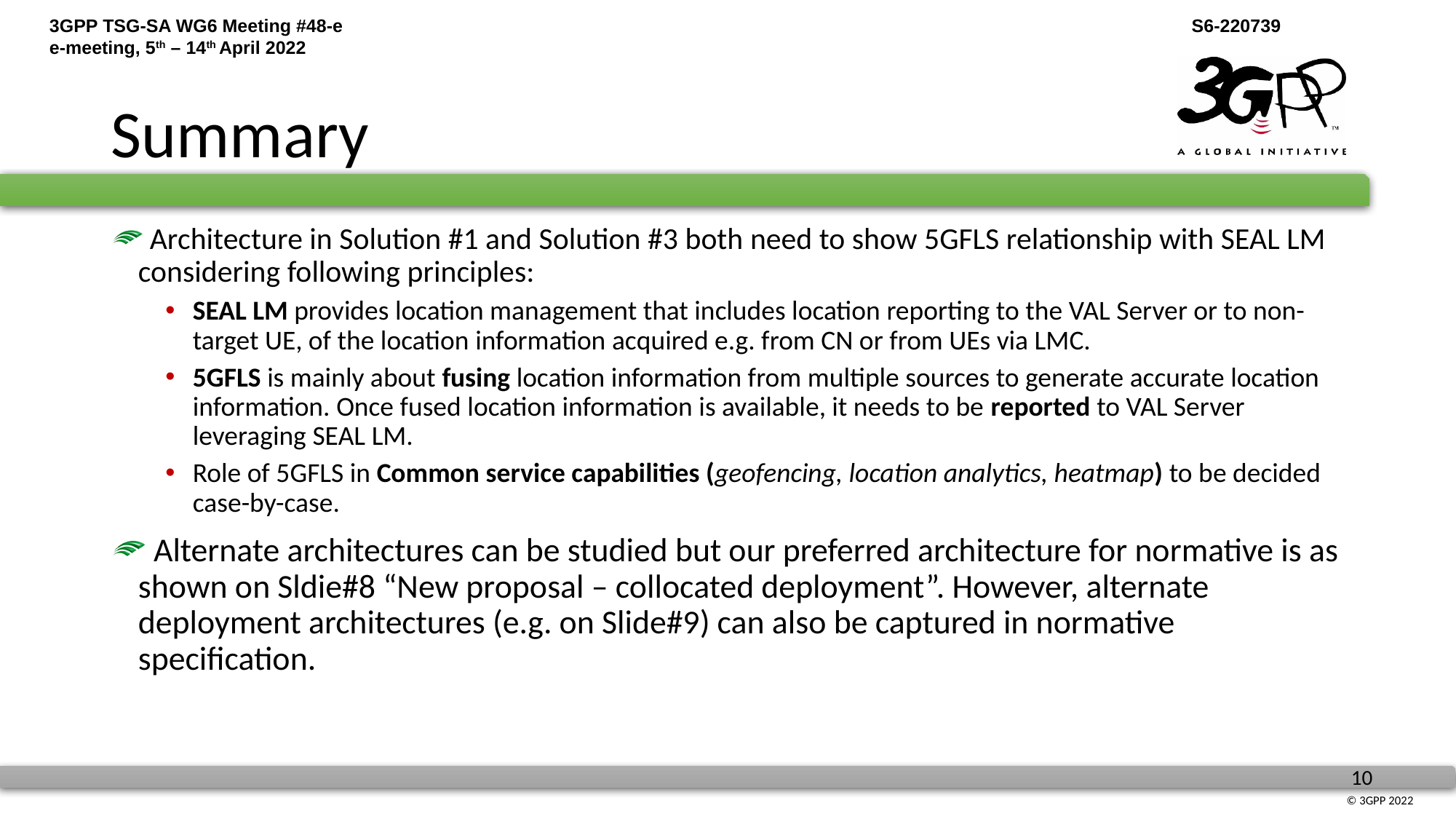

# Summary
 Architecture in Solution #1 and Solution #3 both need to show 5GFLS relationship with SEAL LM considering following principles:
SEAL LM provides location management that includes location reporting to the VAL Server or to non-target UE, of the location information acquired e.g. from CN or from UEs via LMC.
5GFLS is mainly about fusing location information from multiple sources to generate accurate location information. Once fused location information is available, it needs to be reported to VAL Server leveraging SEAL LM.
Role of 5GFLS in Common service capabilities (geofencing, location analytics, heatmap) to be decided case-by-case.
 Alternate architectures can be studied but our preferred architecture for normative is as shown on Sldie#8 “New proposal – collocated deployment”. However, alternate deployment architectures (e.g. on Slide#9) can also be captured in normative specification.